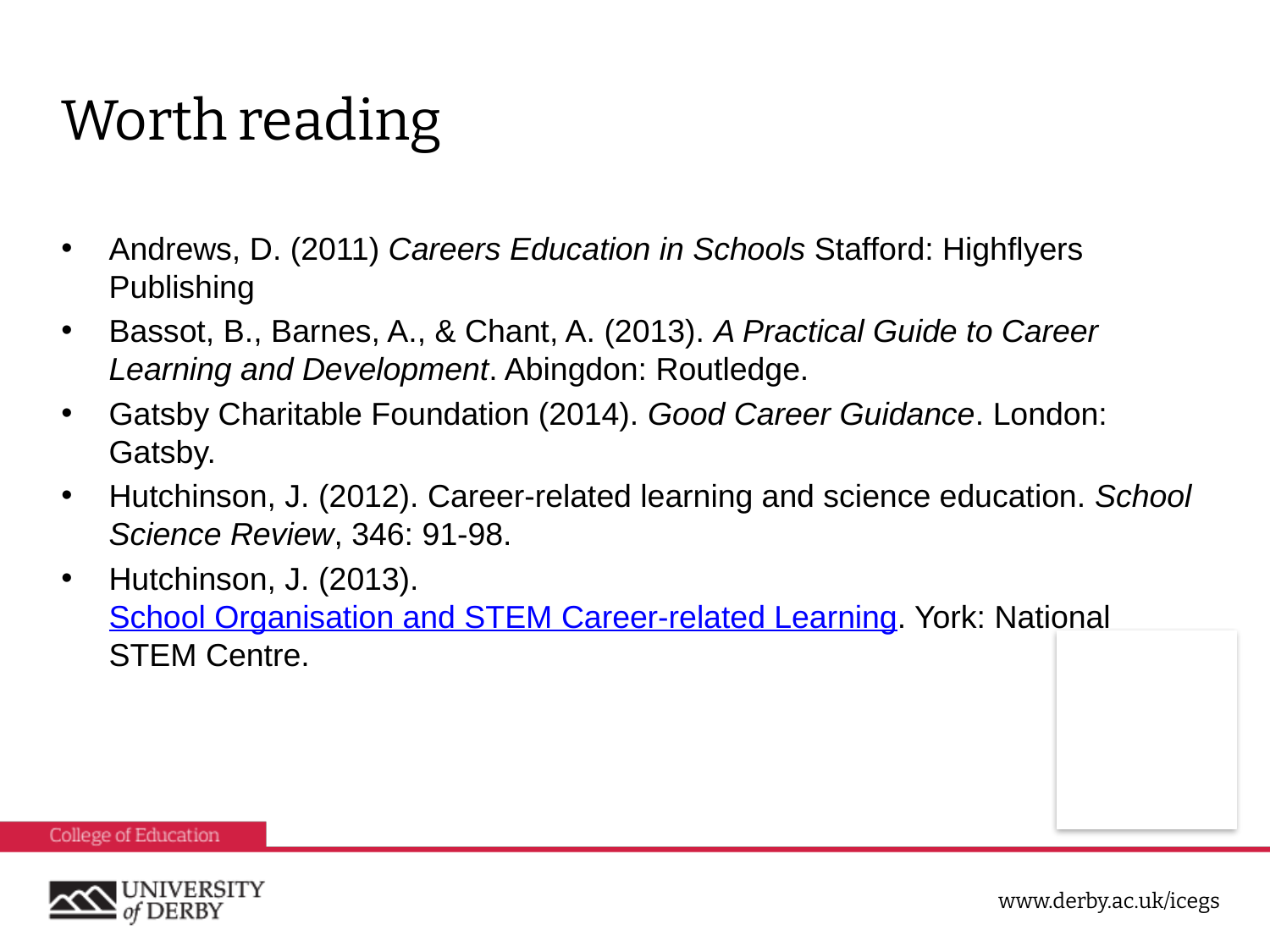

# Worth reading
Andrews, D. (2011) Careers Education in Schools Stafford: Highflyers Publishing
Bassot, B., Barnes, A., & Chant, A. (2013). A Practical Guide to Career Learning and Development. Abingdon: Routledge.
Gatsby Charitable Foundation (2014). Good Career Guidance. London: Gatsby.
Hutchinson, J. (2012). Career-related learning and science education. School Science Review, 346: 91-98.
Hutchinson, J. (2013). School Organisation and STEM Career-related Learning. York: National STEM Centre.